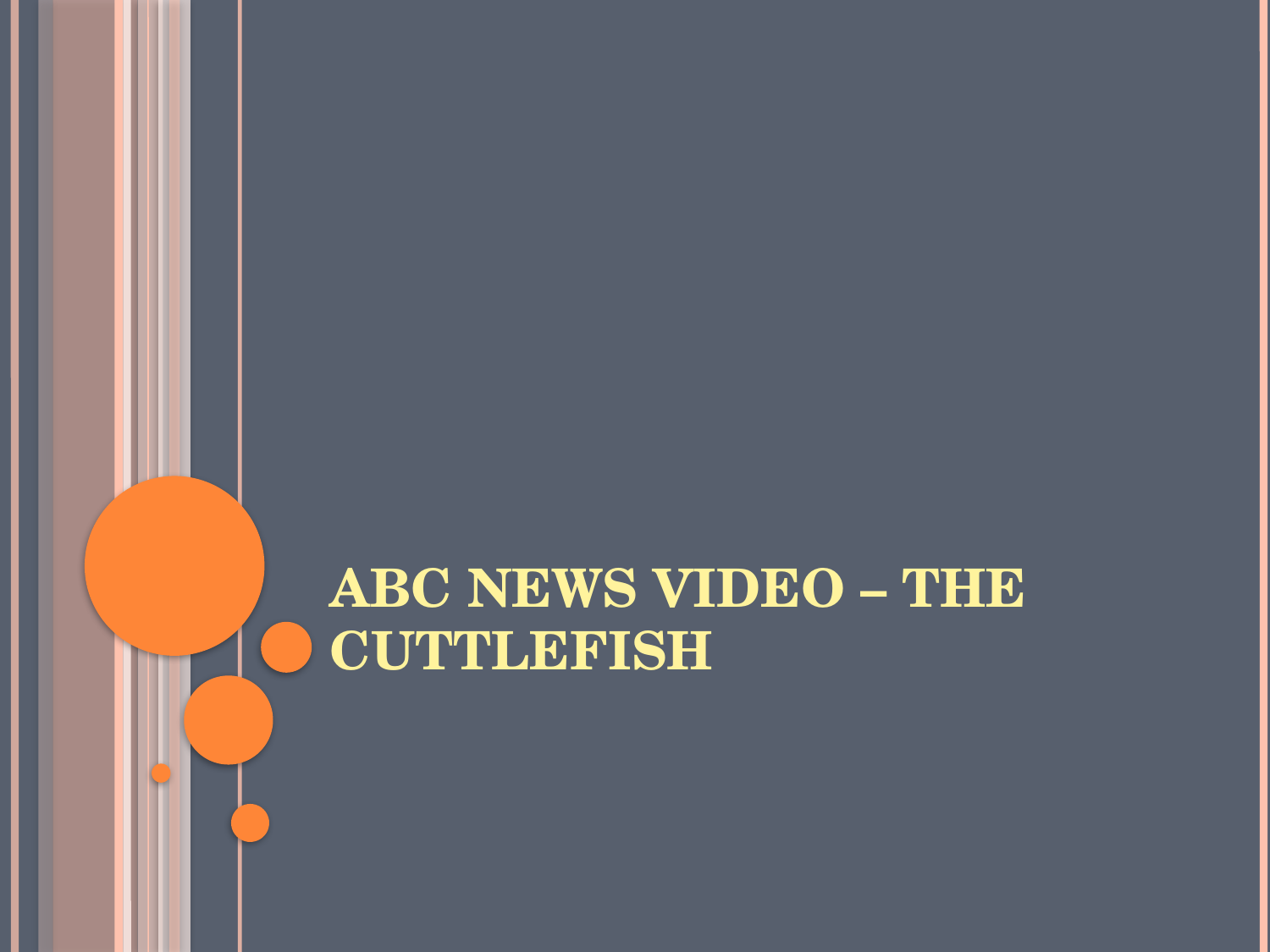

# ABC News Video – The Cuttlefish